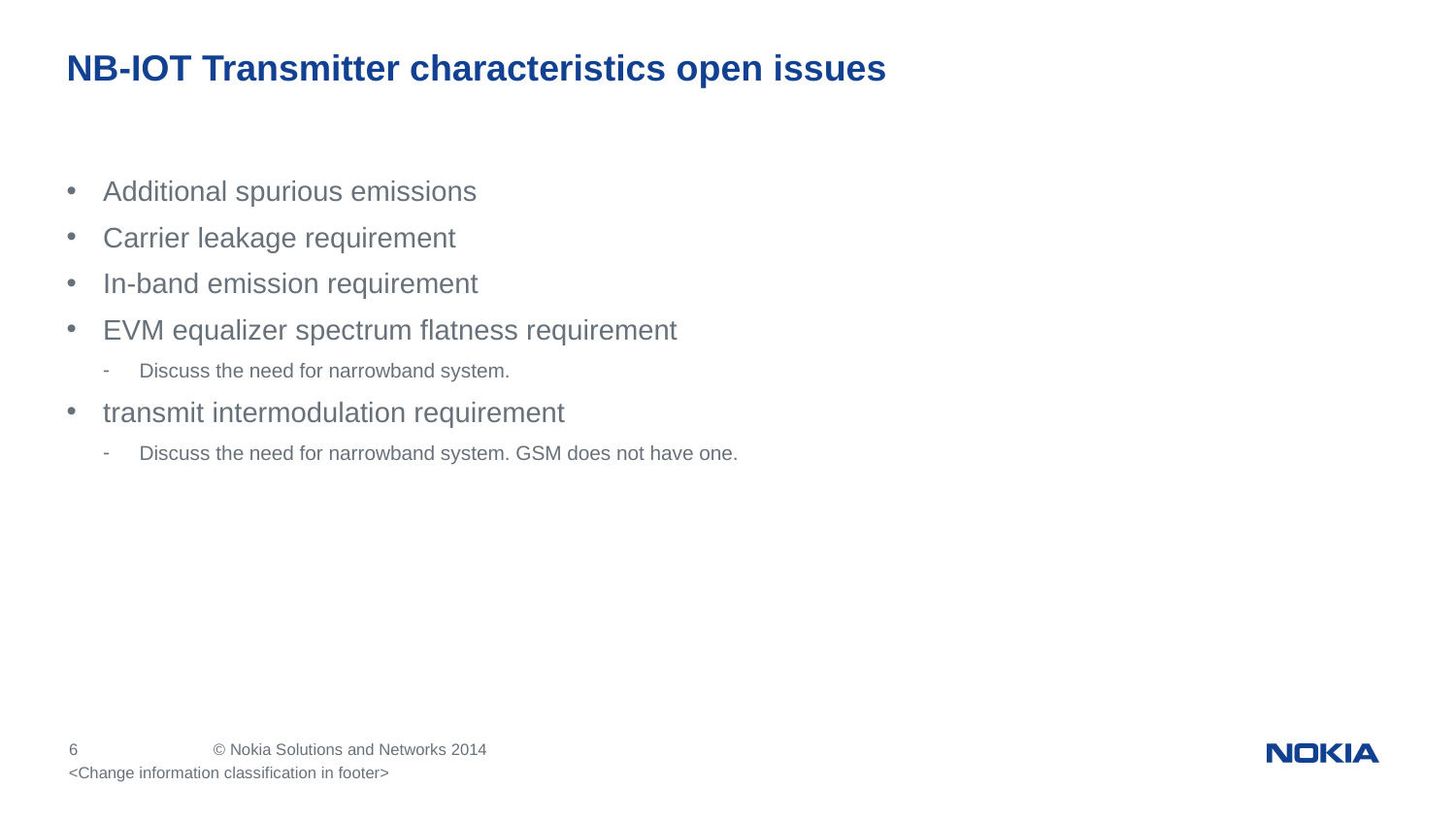

# NB-IOT Transmitter characteristics open issues
Additional spurious emissions
Carrier leakage requirement
In-band emission requirement
EVM equalizer spectrum flatness requirement
Discuss the need for narrowband system.
transmit intermodulation requirement
Discuss the need for narrowband system. GSM does not have one.

<Change information classification in footer>